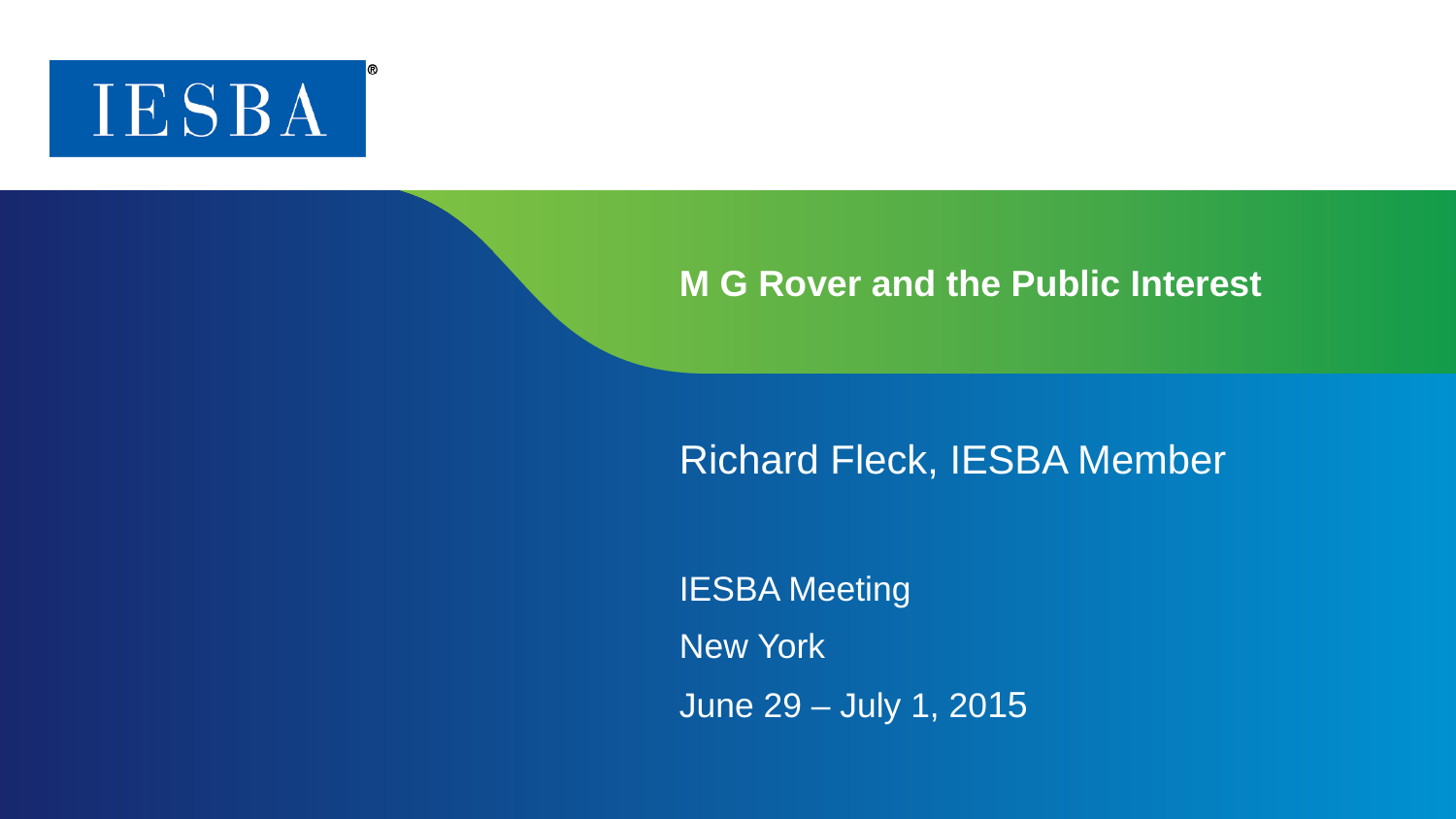

# M G Rover and the Public Interest
Richard Fleck, IESBA Member

IESBA Meeting
New York
June 29 – July 1, 2015